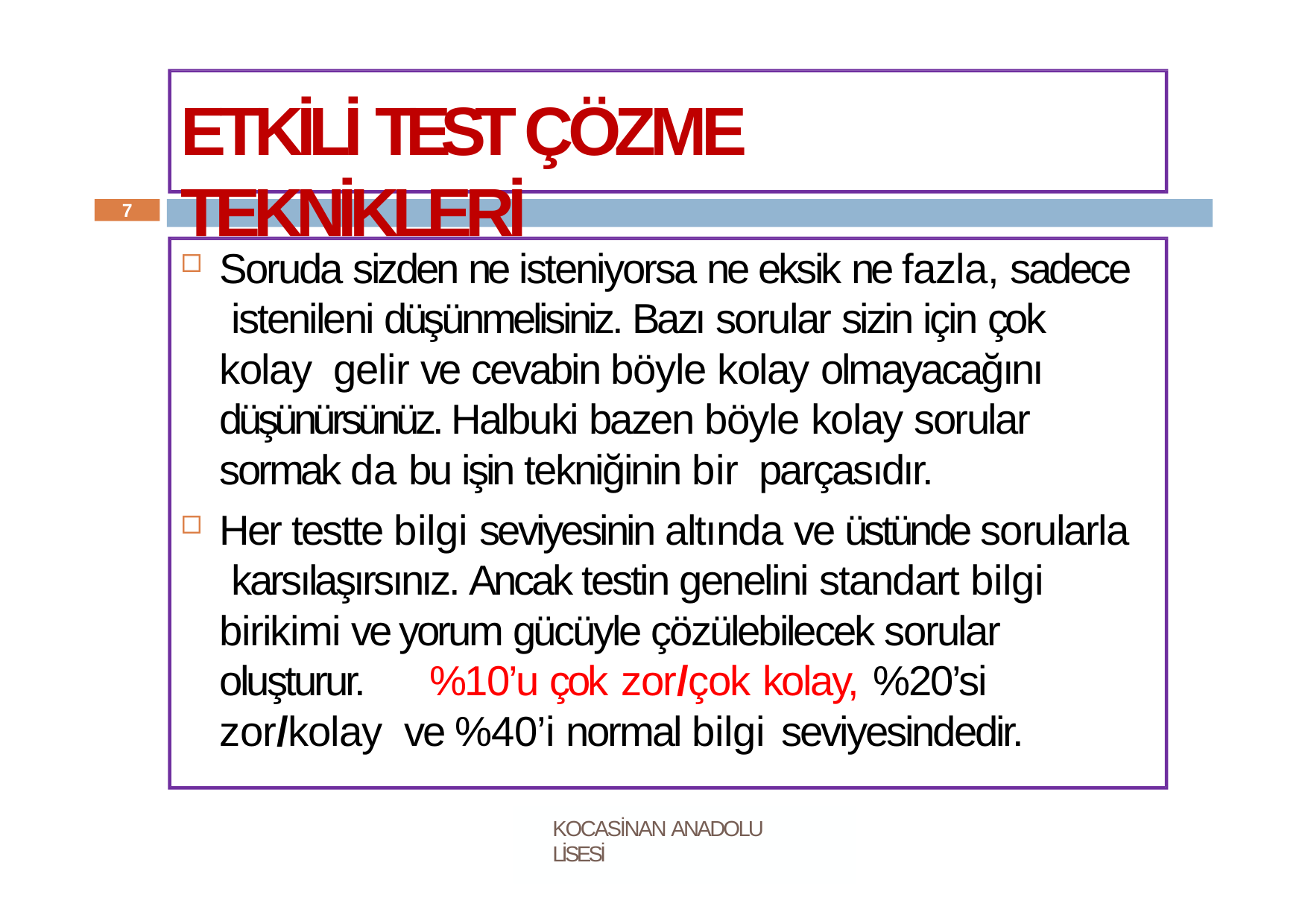

# ETKİLİ TEST ÇÖZME TEKNİKLERİ
7

Soruda sizden ne isteniyorsa ne eksik ne fazla, sadece  istenileni düşünmelisiniz. Bazı sorular sizin için çok kolay  gelir ve cevabin böyle kolay olmayacağını  düşünürsünüz. Halbuki bazen böyle kolay sorular  sormak da bu işin tekniğinin bir parçasıdır.
Her testte bilgi seviyesinin altında ve üstünde sorularla  karsılaşırsınız. Ancak testin genelini standart bilgi  birikimi ve yorum gücüyle çözülebilecek sorular  oluşturur.	%10’u çok zor/çok kolay,	%20’si zor/kolay  ve %40’i normal bilgi seviyesindedir.

KOCASİNAN ANADOLU LİSESİ